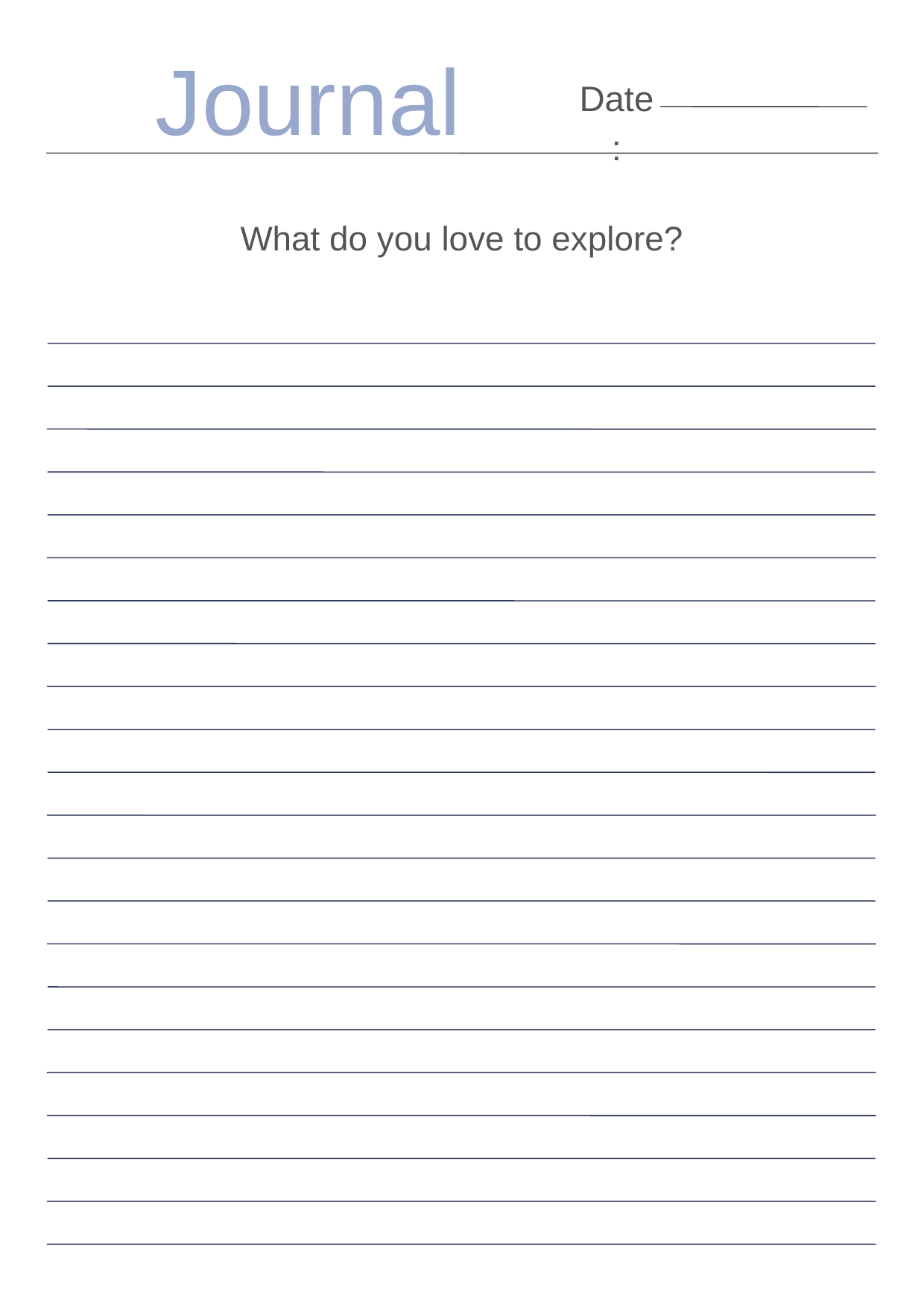

Journal
Date:

What do you love to explore?